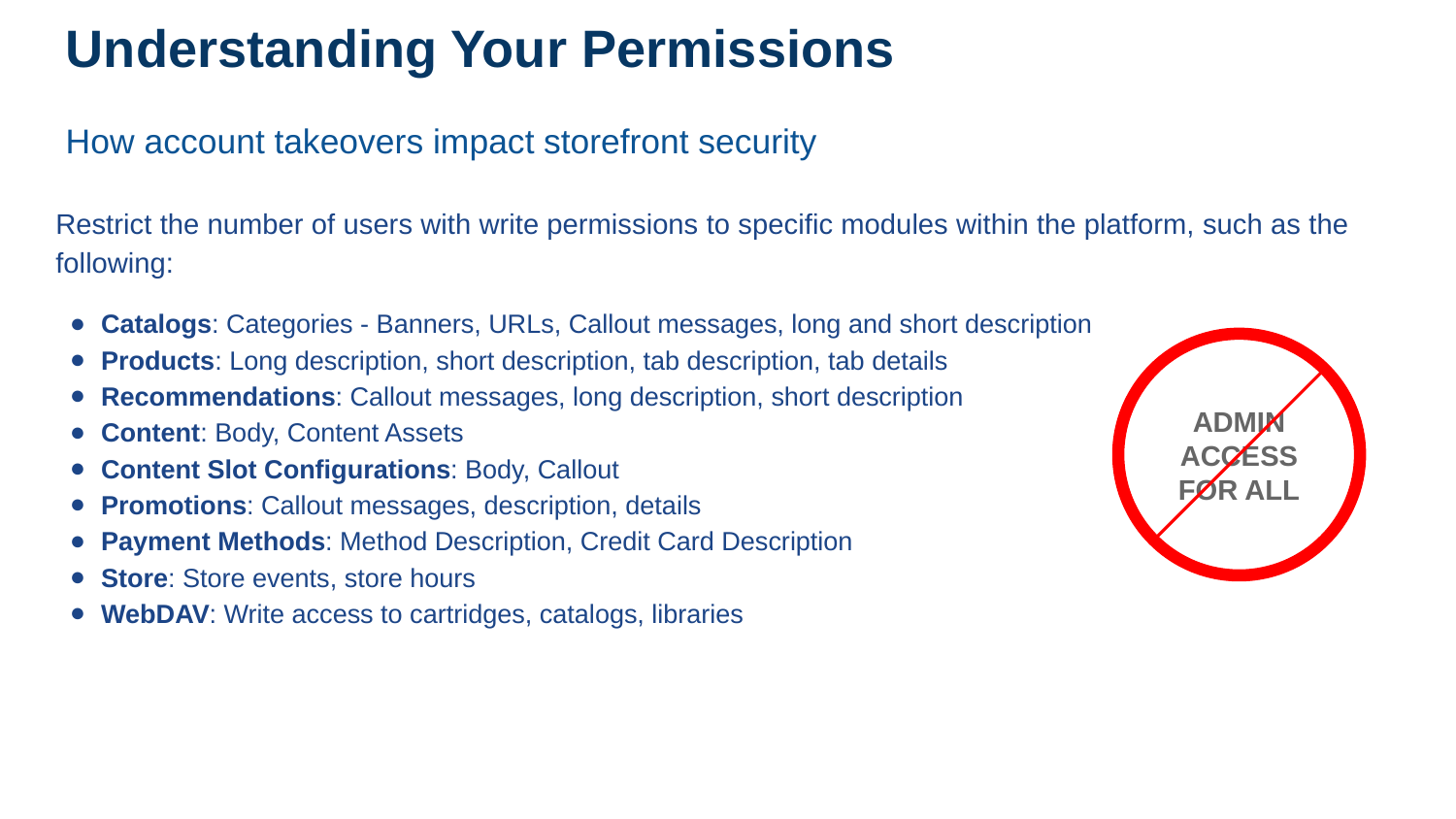

# Understanding Your Permissions
How account takeovers impact storefront security
Restrict the number of users with write permissions to specific modules within the platform, such as the following:
Catalogs: Categories - Banners, URLs, Callout messages, long and short description
Products: Long description, short description, tab description, tab details
Recommendations: Callout messages, long description, short description
Content: Body, Content Assets
Content Slot Configurations: Body, Callout
Promotions: Callout messages, description, details
Payment Methods: Method Description, Credit Card Description
Store: Store events, store hours
WebDAV: Write access to cartridges, catalogs, libraries

ADMIN ACCESS FOR ALL